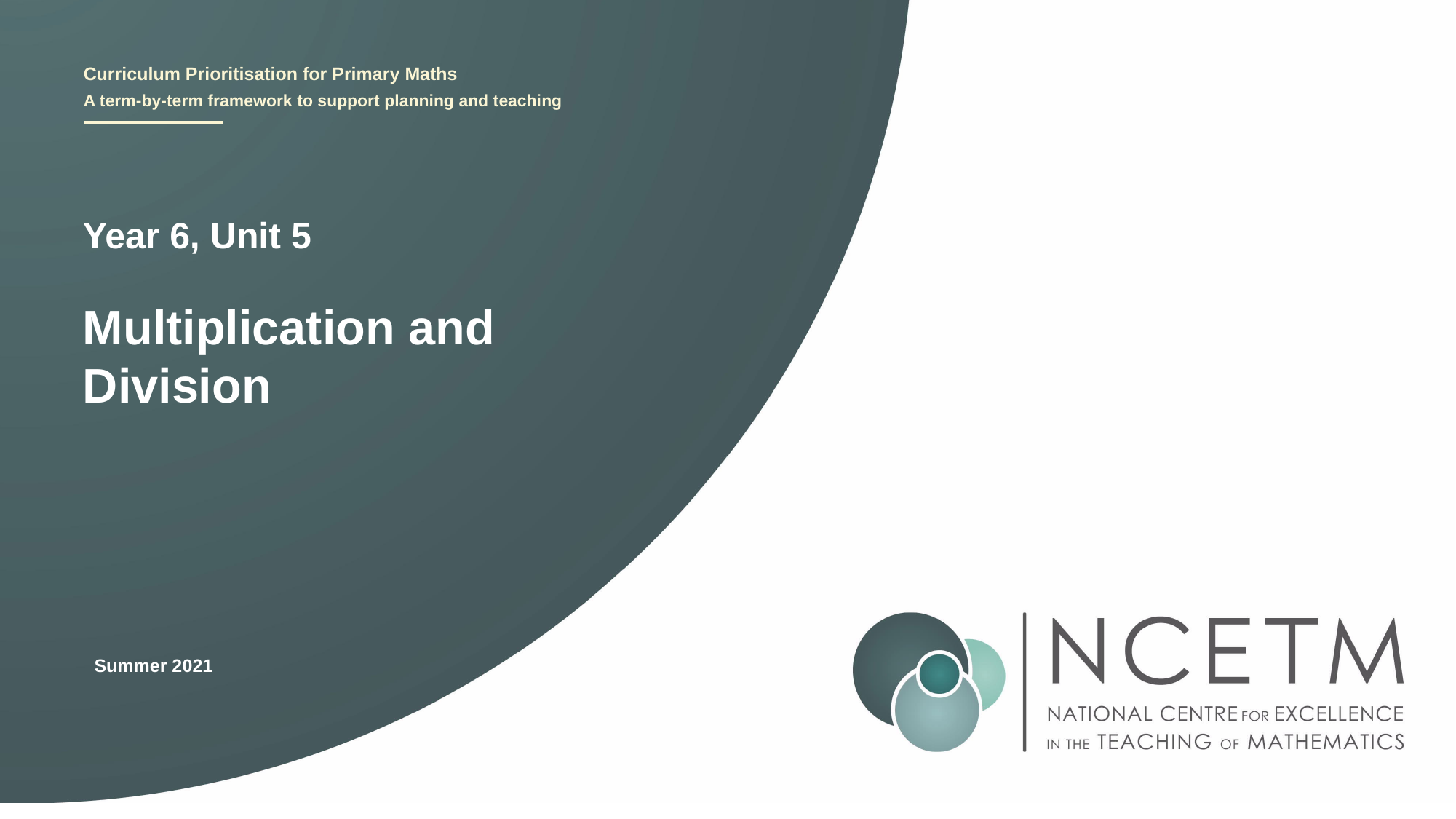

Year 6, Unit 5
Multiplication and Division